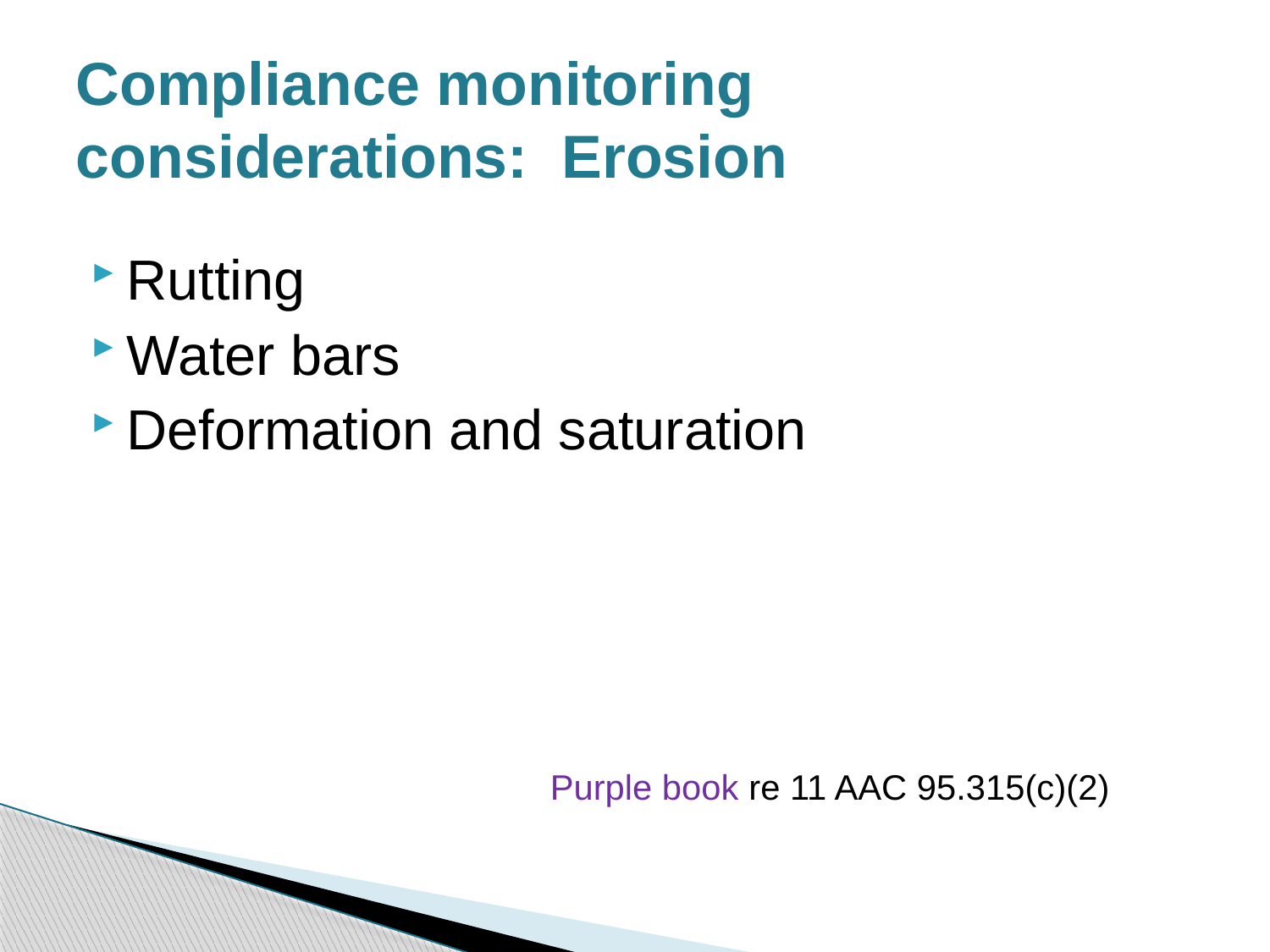

# Compliance monitoring considerations:  Erosion
Rutting
Water bars
Deformation and saturation

			        Purple book re 11 AAC 95.315(c)(2)